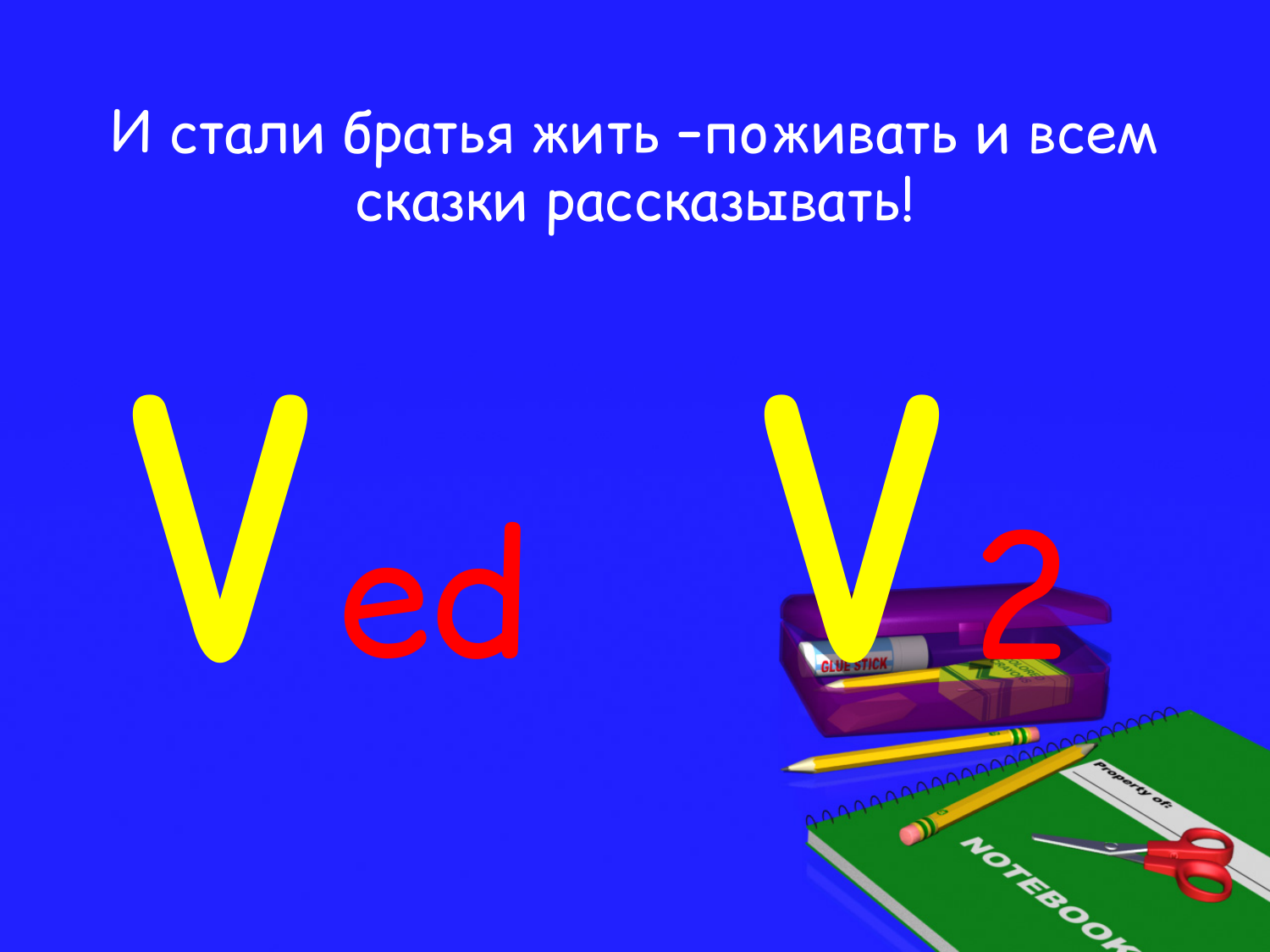

# И стали братья жить –поживать и всем сказки рассказывать!
Ved  V2